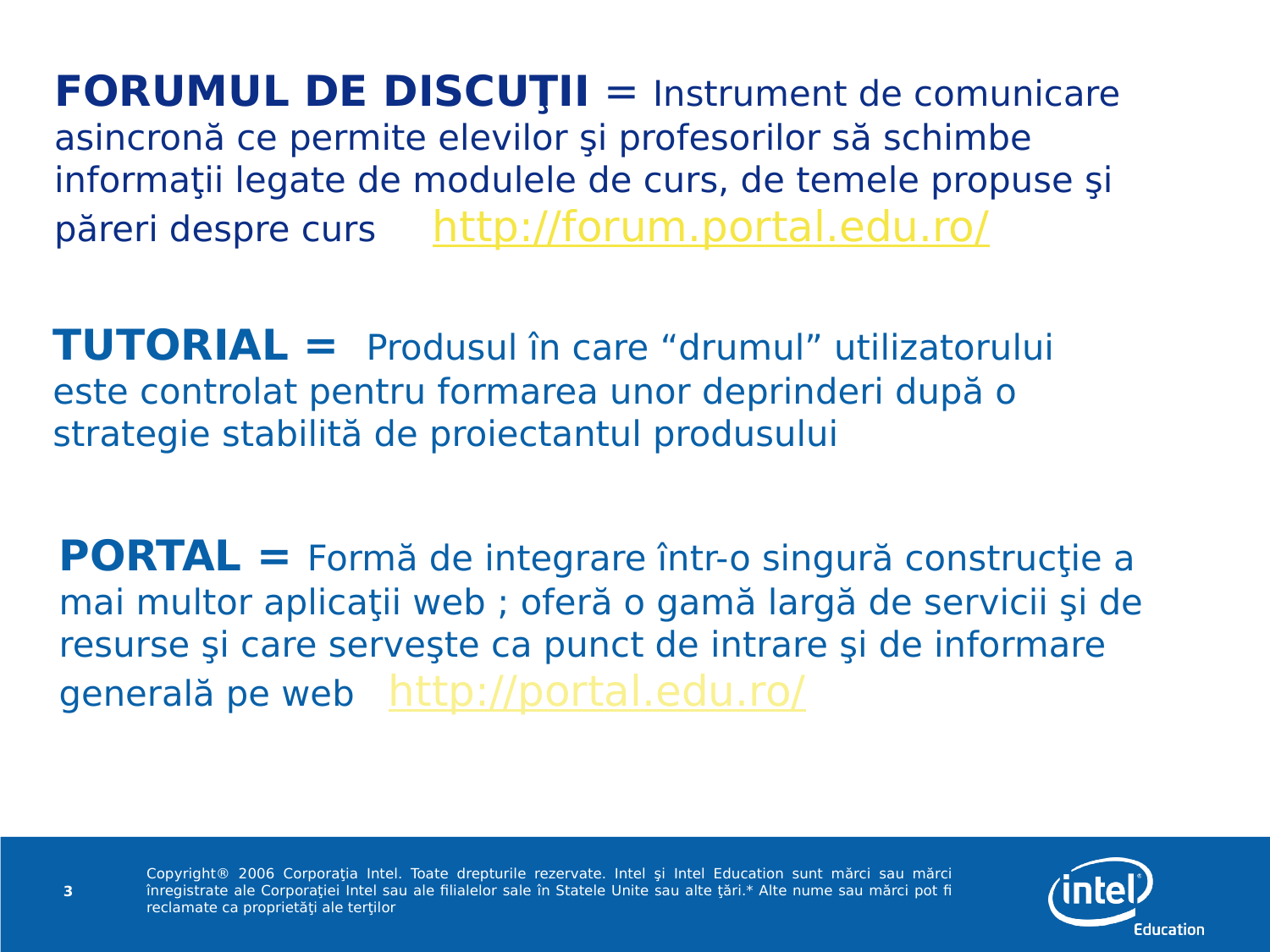

FORUMUL DE DISCUŢII = Instrument de comunicare asincronă ce permite elevilor şi profesorilor să schimbe informaţii legate de modulele de curs, de temele propuse şi păreri despre curs     http://forum.portal.edu.ro/

TUTORIAL =  Produsul în care “drumul” utilizatorului este controlat pentru formarea unor deprinderi după o strategie stabilită de proiectantul produsului
PORTAL = Formă de integrare într-o singură construcţie a mai multor aplicaţii web ; oferă o gamă largă de servicii şi de resurse şi care serveşte ca punct de intrare şi de informare generală pe web   http://portal.edu.ro/
3